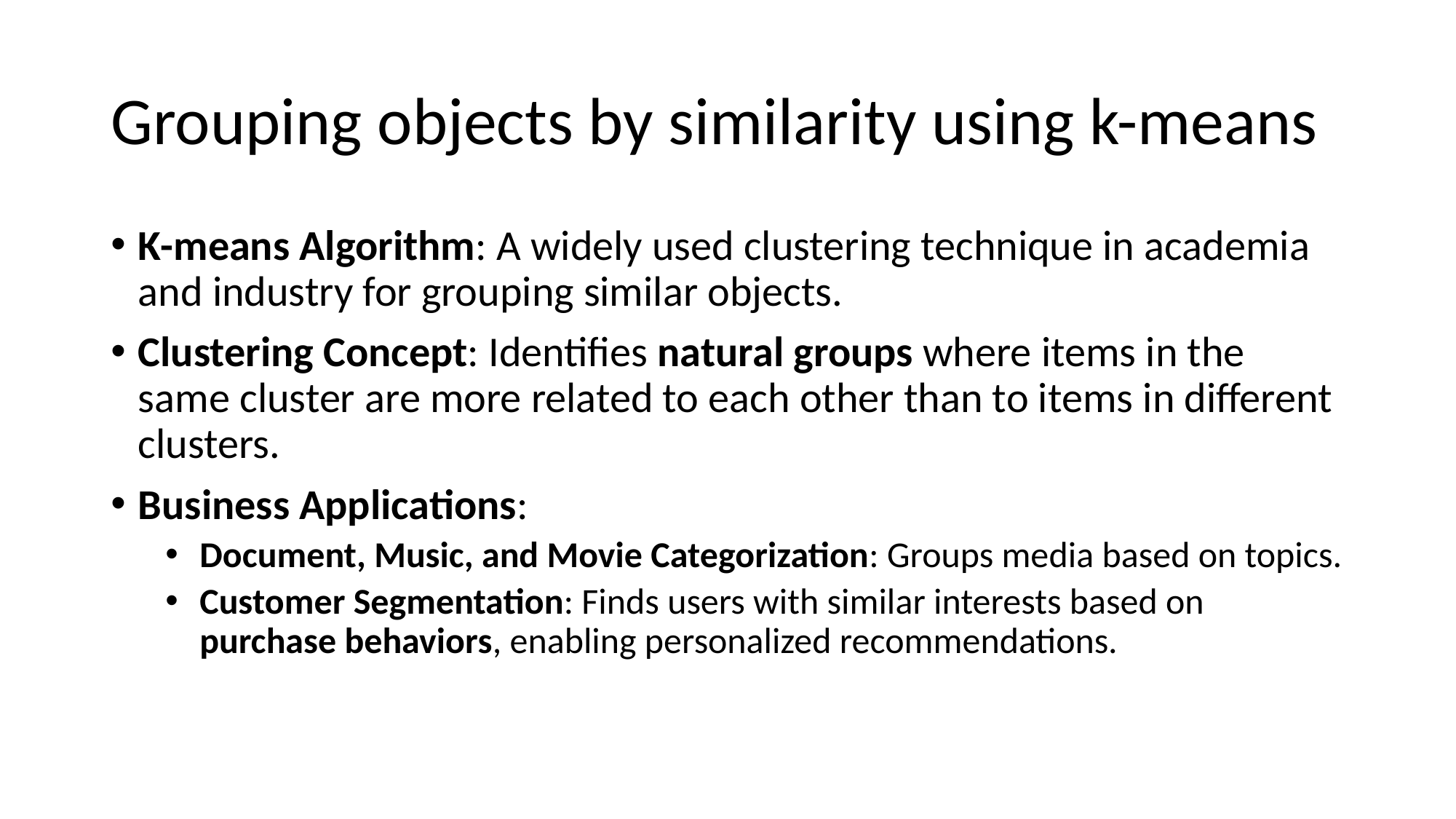

# Grouping objects by similarity using k-means
K-means Algorithm: A widely used clustering technique in academia and industry for grouping similar objects.
Clustering Concept: Identifies natural groups where items in the same cluster are more related to each other than to items in different clusters.
Business Applications:
Document, Music, and Movie Categorization: Groups media based on topics.
Customer Segmentation: Finds users with similar interests based on purchase behaviors, enabling personalized recommendations.